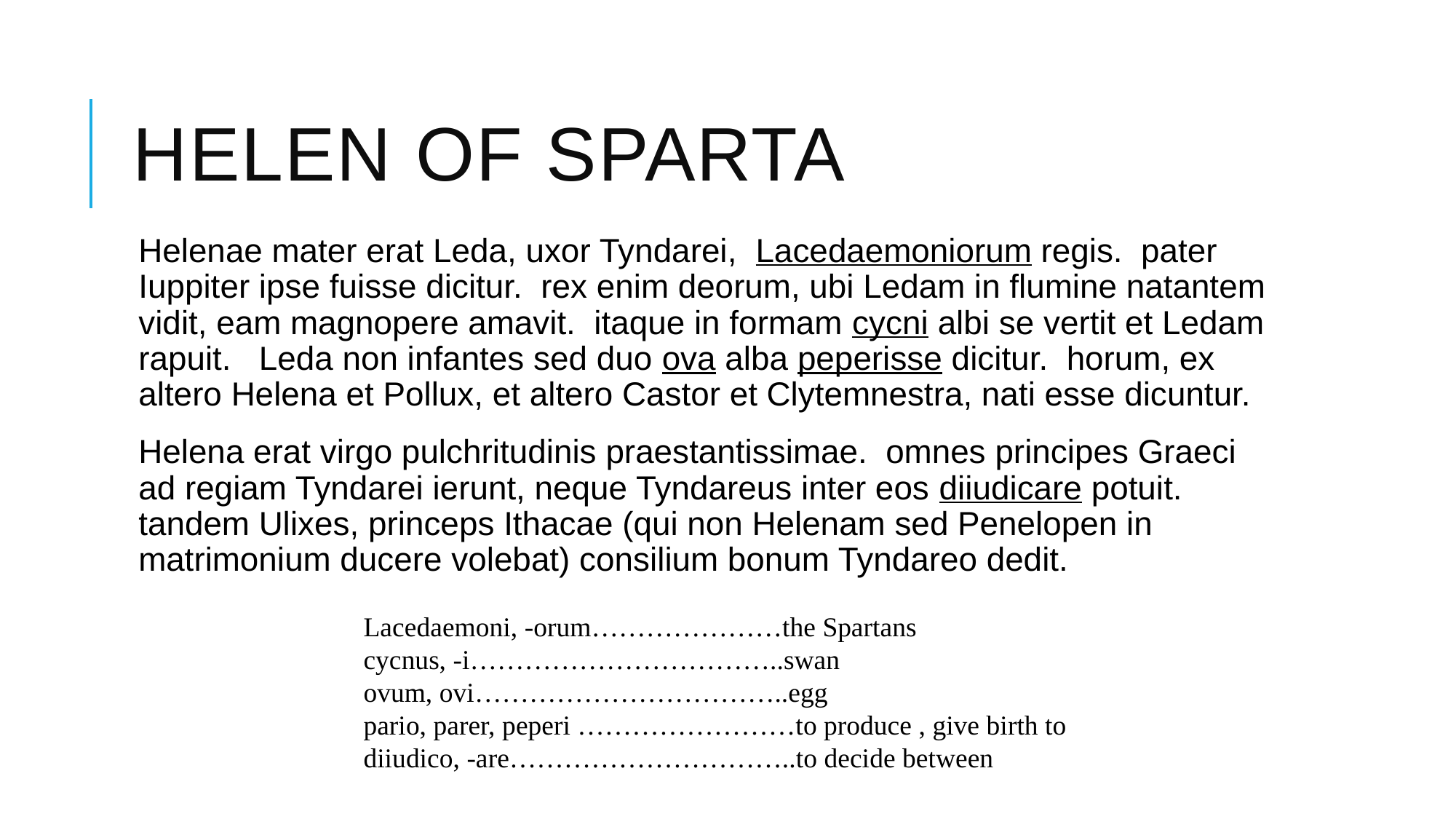

# Helen of Sparta
Helenae mater erat Leda, uxor Tyndarei,  Lacedaemoniorum regis.  pater Iuppiter ipse fuisse dicitur.  rex enim deorum, ubi Ledam in flumine natantem vidit, eam magnopere amavit.  itaque in formam cycni albi se vertit et Ledam rapuit.   Leda non infantes sed duo ova alba peperisse dicitur.  horum, ex altero Helena et Pollux, et altero Castor et Clytemnestra, nati esse dicuntur.
Helena erat virgo pulchritudinis praestantissimae.  omnes principes Graeci ad regiam Tyndarei ierunt, neque Tyndareus inter eos diiudicare potuit. tandem Ulixes, princeps Ithacae (qui non Helenam sed Penelopen in matrimonium ducere volebat) consilium bonum Tyndareo dedit.

Lacedaemoni, -orum…………………the Spartans
cycnus, -i……………………………..swan
ovum, ovi……………………………..egg
pario, parer, peperi ……………………to produce , give birth to
diiudico, -are…………………………..to decide between